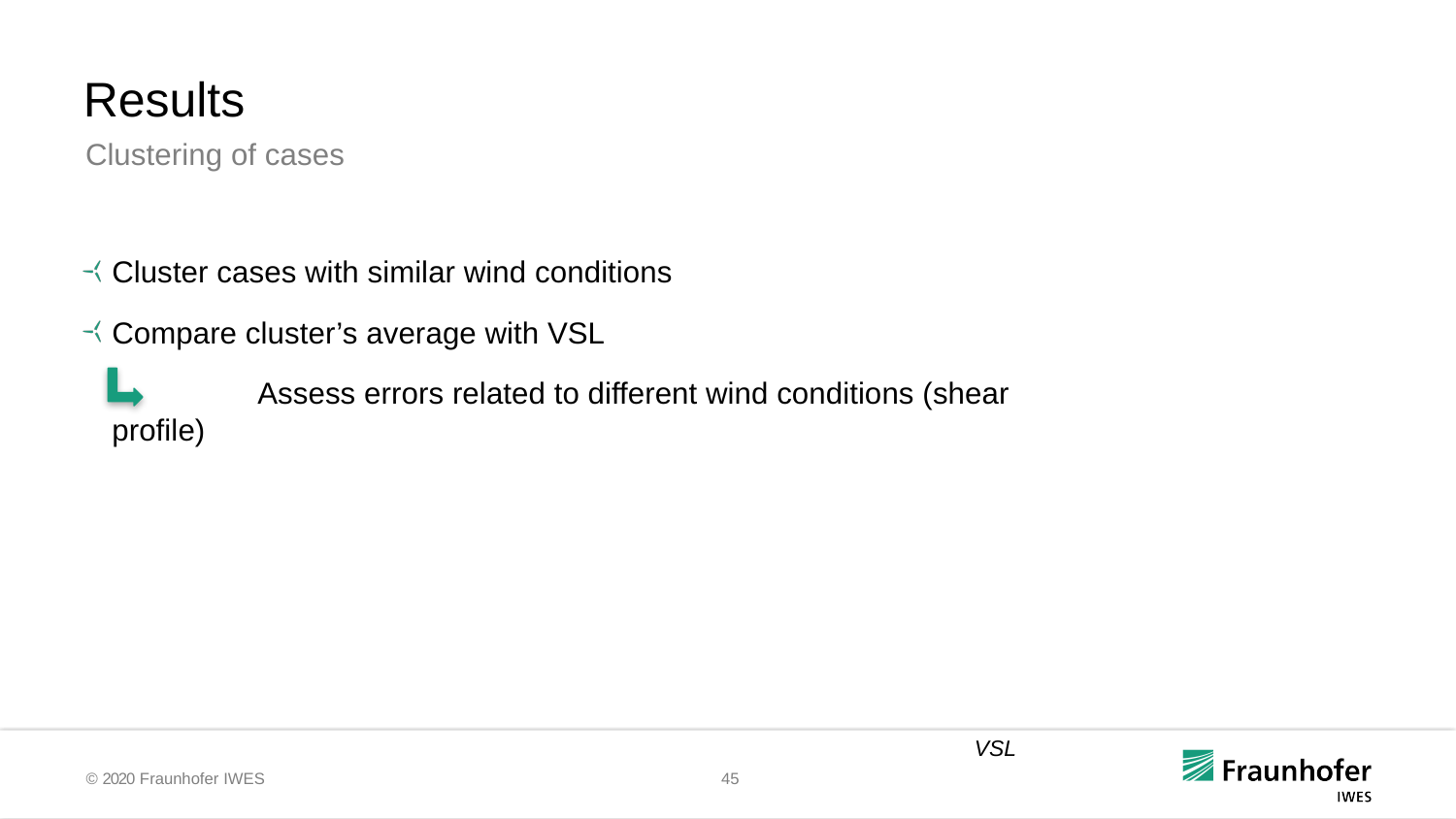

Results
Clustering of cases
Cluster cases with similar wind conditions
Compare cluster’s average with VSL
	Assess errors related to different wind conditions (shear profile)

VSL